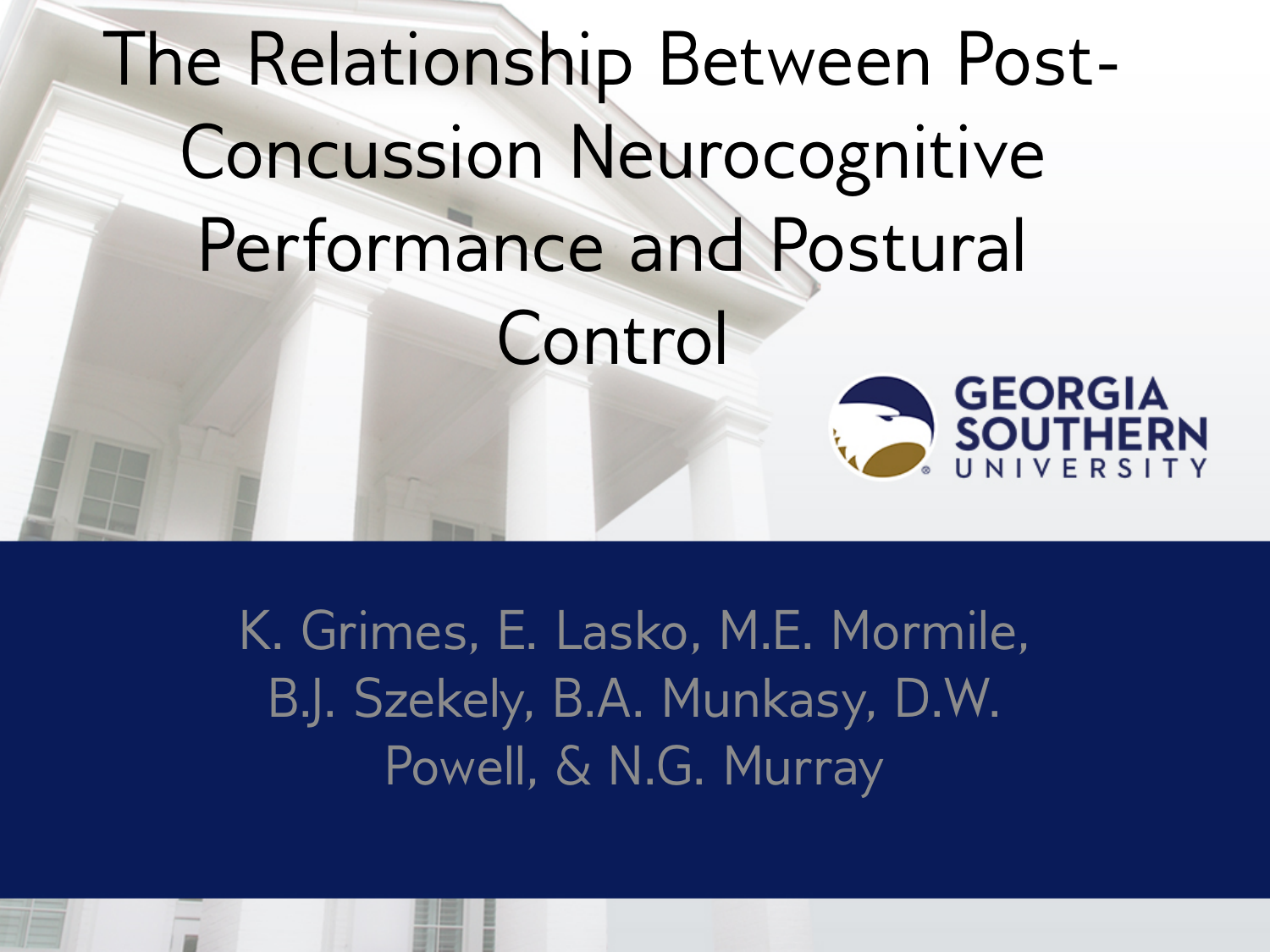

# The Relationship Between Post-Concussion Neurocognitive Performance and Postural Control
K. Grimes, E. Lasko, M.E. Mormile, B.J. Szekely, B.A. Munkasy, D.W. Powell, & N.G. Murray